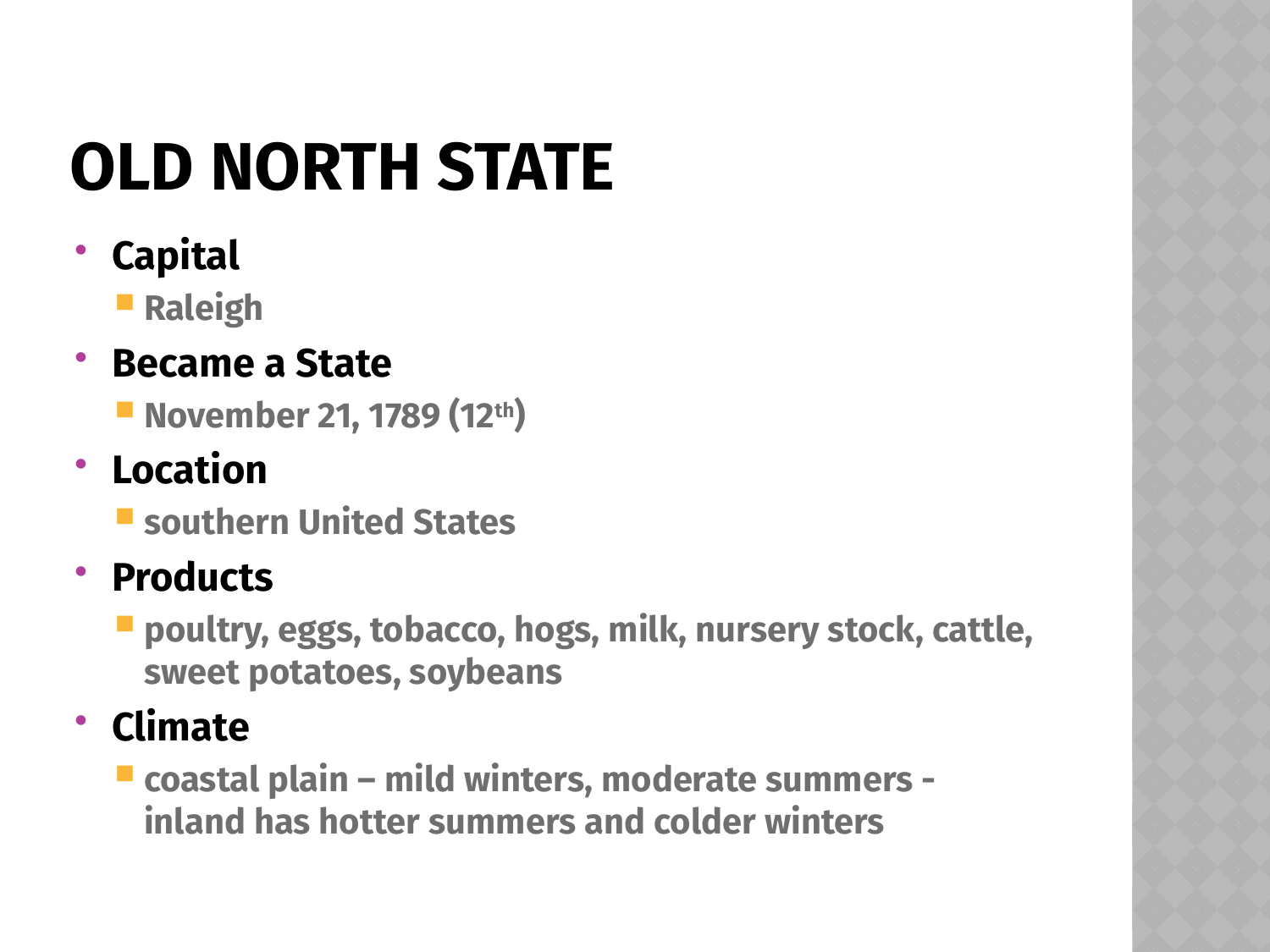

# Old north state
Capital
Raleigh
Became a State
November 21, 1789 (12th)
Location
southern United States
Products
poultry, eggs, tobacco, hogs, milk, nursery stock, cattle, sweet potatoes, soybeans
Climate
coastal plain – mild winters, moderate summers -
inland has hotter summers and colder winters